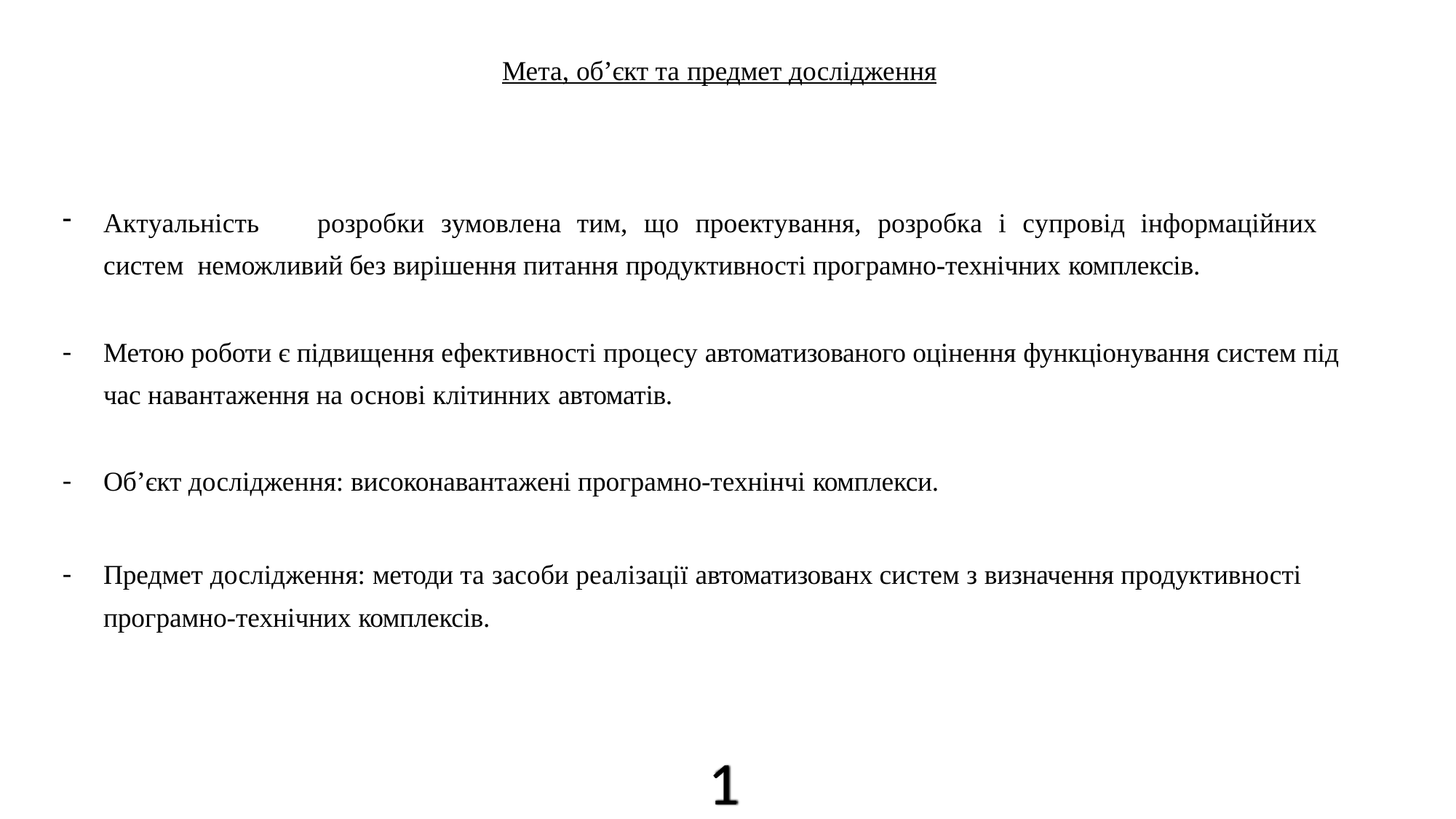

# Мета, об’єкт та предмет дослідження
Актуальність	розробки	зумовлена	тим,	що	проектування,	розробка	і	супровід	інформаційних	систем  неможливий без вирішення питання продуктивності програмно-технічних комплексів.

Метою роботи є підвищення ефективності процесу автоматизованого оцінення функціонування систем під  час навантаження на основі клітинних автоматів.

Об’єкт дослідження: високонавантажені програмно-технінчі комплекси.

Предмет дослідження: методи та засоби реалізації автоматизованх систем з визначення продуктивності  програмно-технічних комплексів.

1